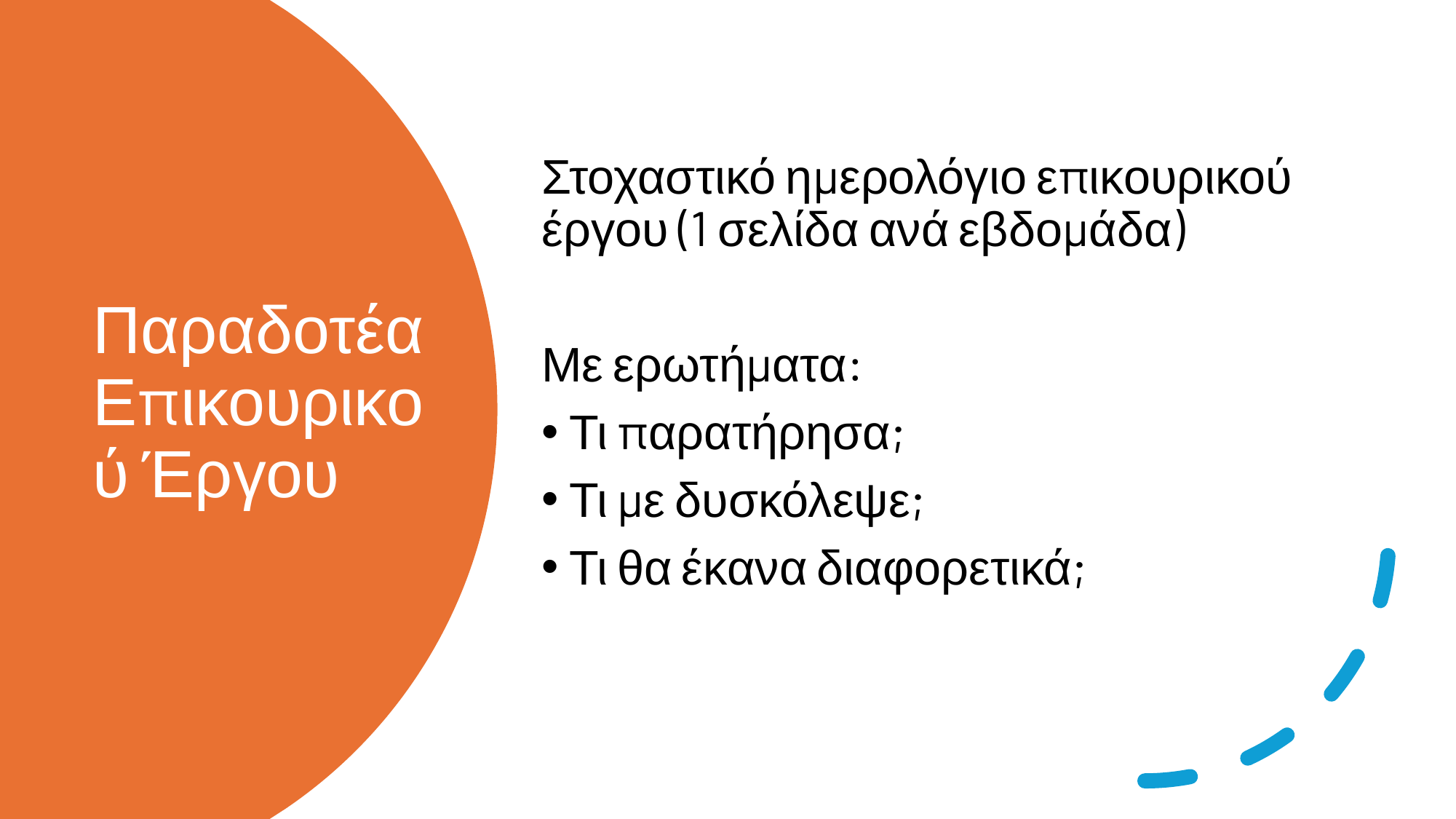

Στοχαστικό ημερολόγιο επικουρικού έργου (1 σελίδα ανά εβδομάδα)

Με ερωτήματα:
Τι παρατήρησα;
Τι με δυσκόλεψε;
Τι θα έκανα διαφορετικά;

# Παραδοτέα Επικουρικού Έργου